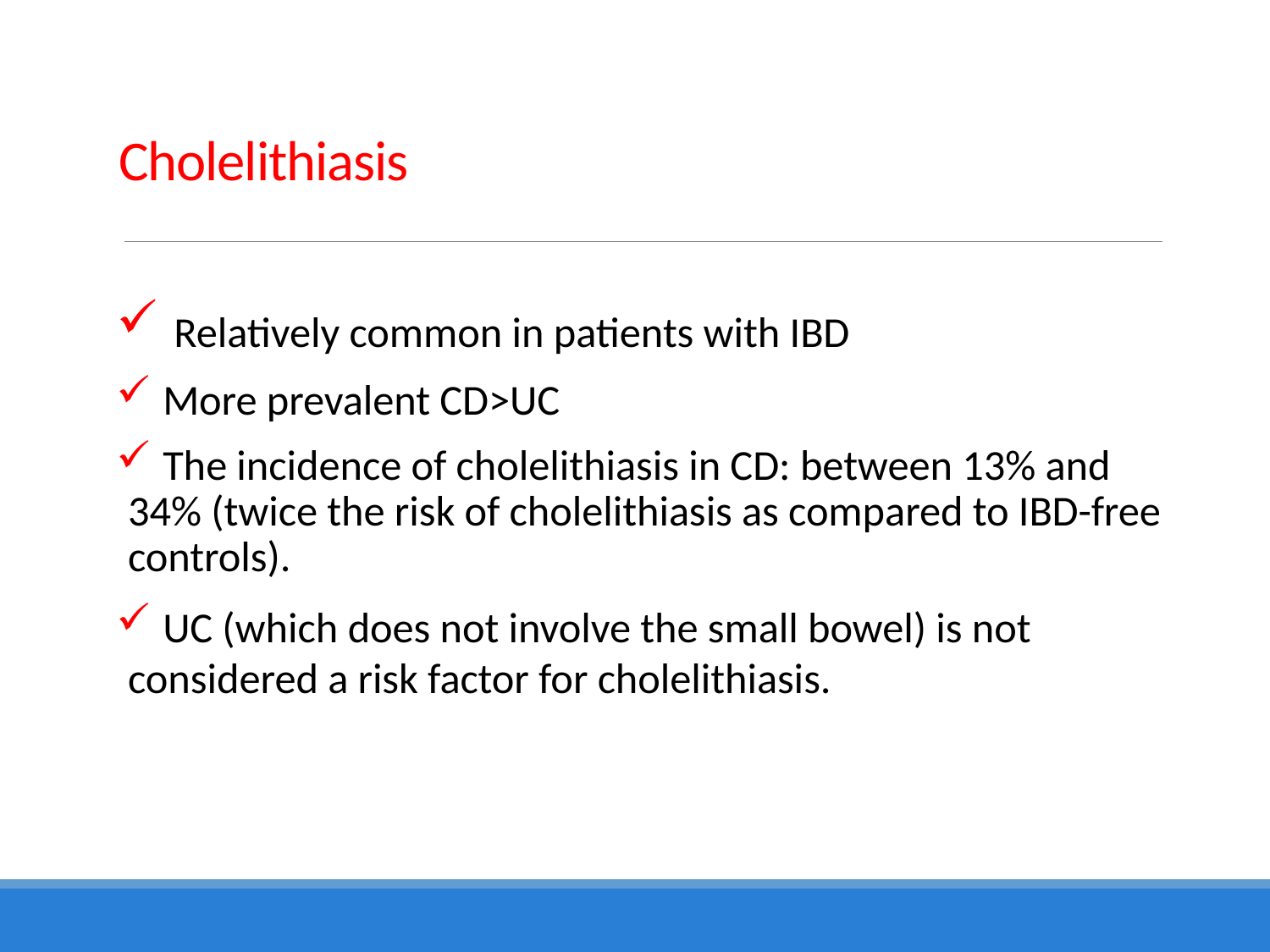

# Cholelithiasis
  Relatively common in patients with IBD
  More prevalent CD>UC
  The incidence of cholelithiasis in CD: between 13% and 34% (twice the risk of cholelithiasis as compared to IBD-free controls).
  UC (which does not involve the small bowel) is not considered a risk factor for cholelithiasis.